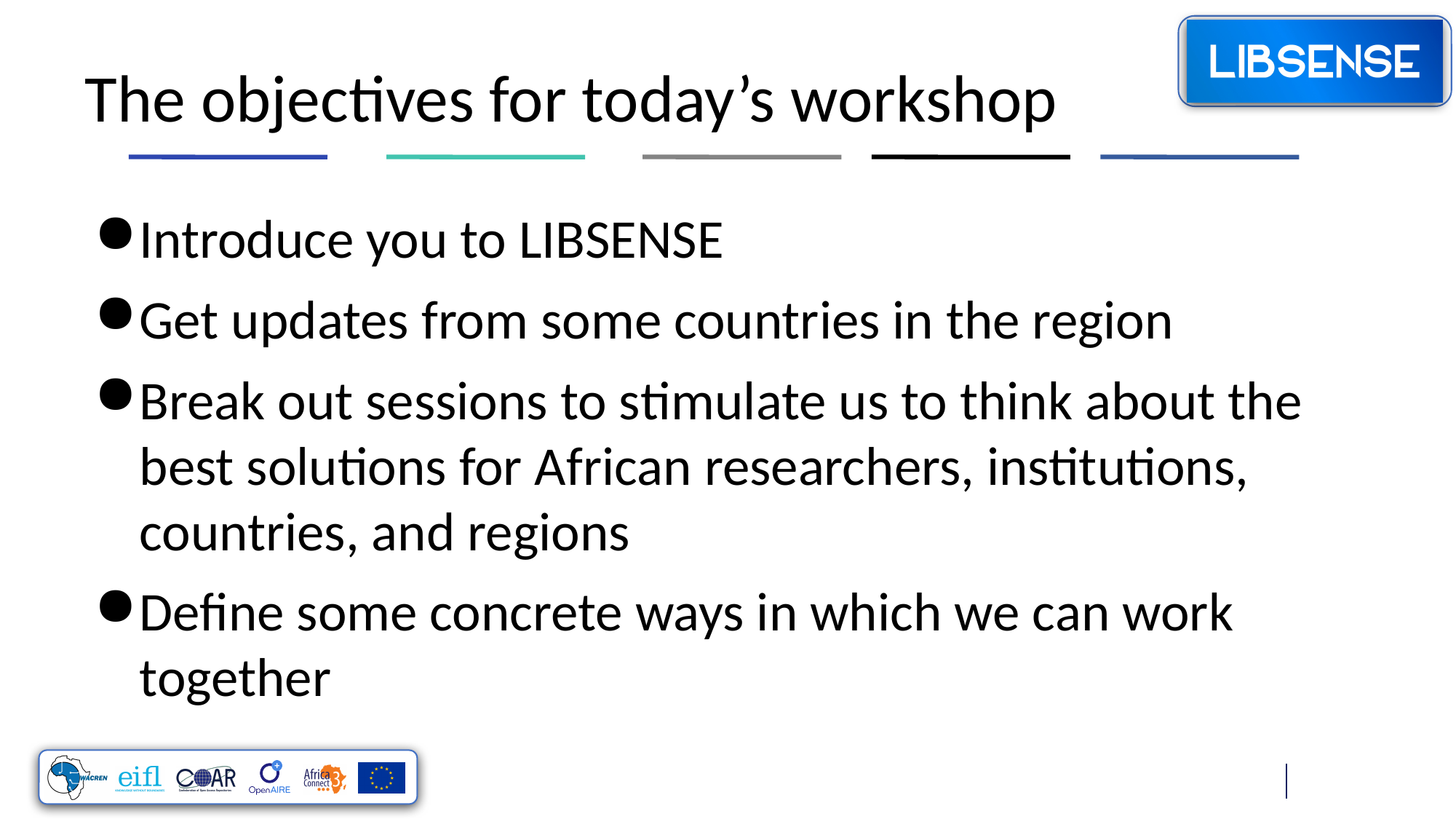

The objectives for today’s workshop
Introduce you to LIBSENSE
Get updates from some countries in the region
Break out sessions to stimulate us to think about the best solutions for African researchers, institutions, countries, and regions
Define some concrete ways in which we can work together